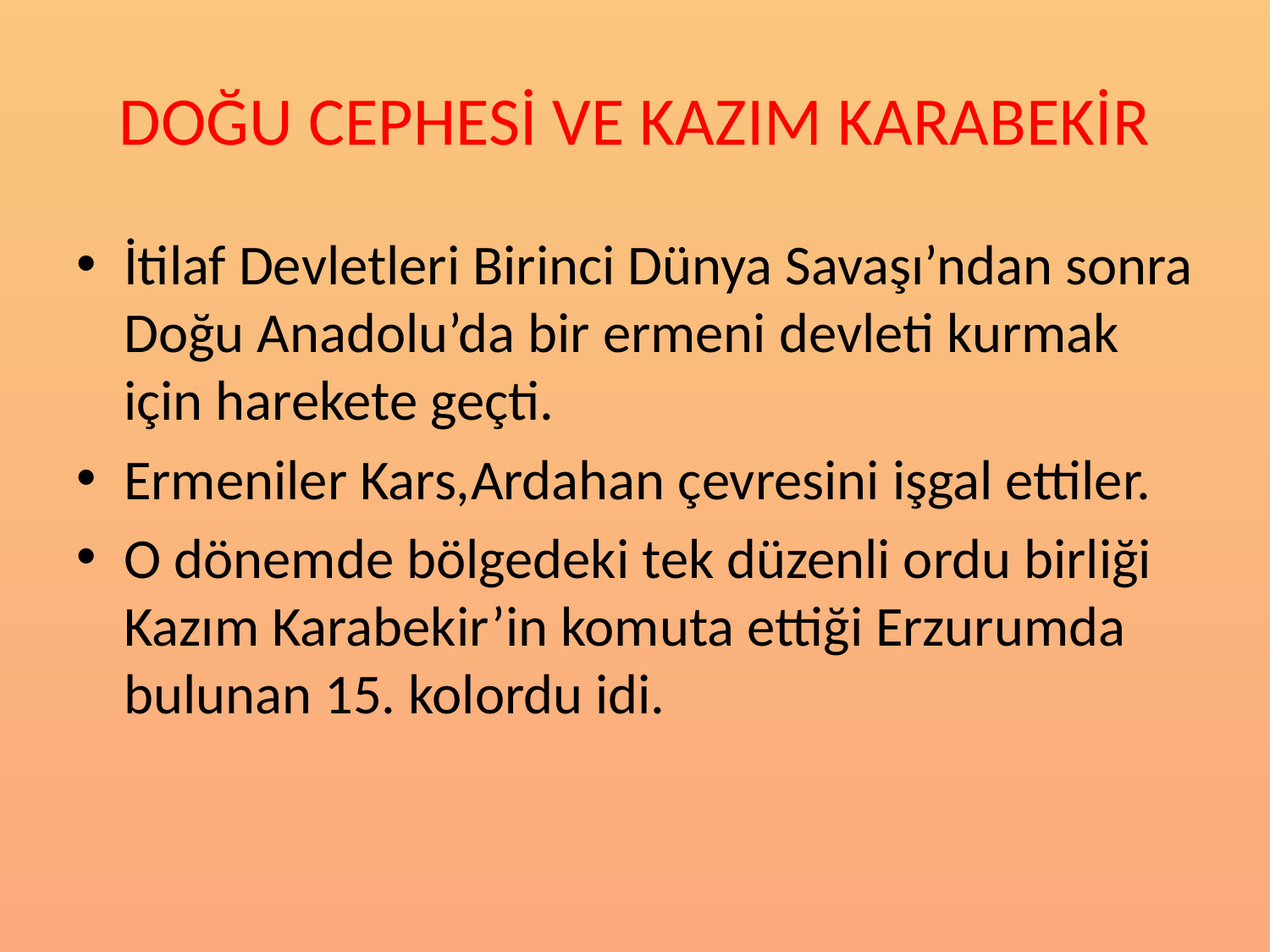

# DOĞU CEPHESİ VE KAZIM KARABEKİR
İtilaf Devletleri Birinci Dünya Savaşı’ndan sonra Doğu Anadolu’da bir ermeni devleti kurmak için harekete geçti.
Ermeniler Kars,Ardahan çevresini işgal ettiler.
O dönemde bölgedeki tek düzenli ordu birliği Kazım Karabekir’in komuta ettiği Erzurumda bulunan 15. kolordu idi.